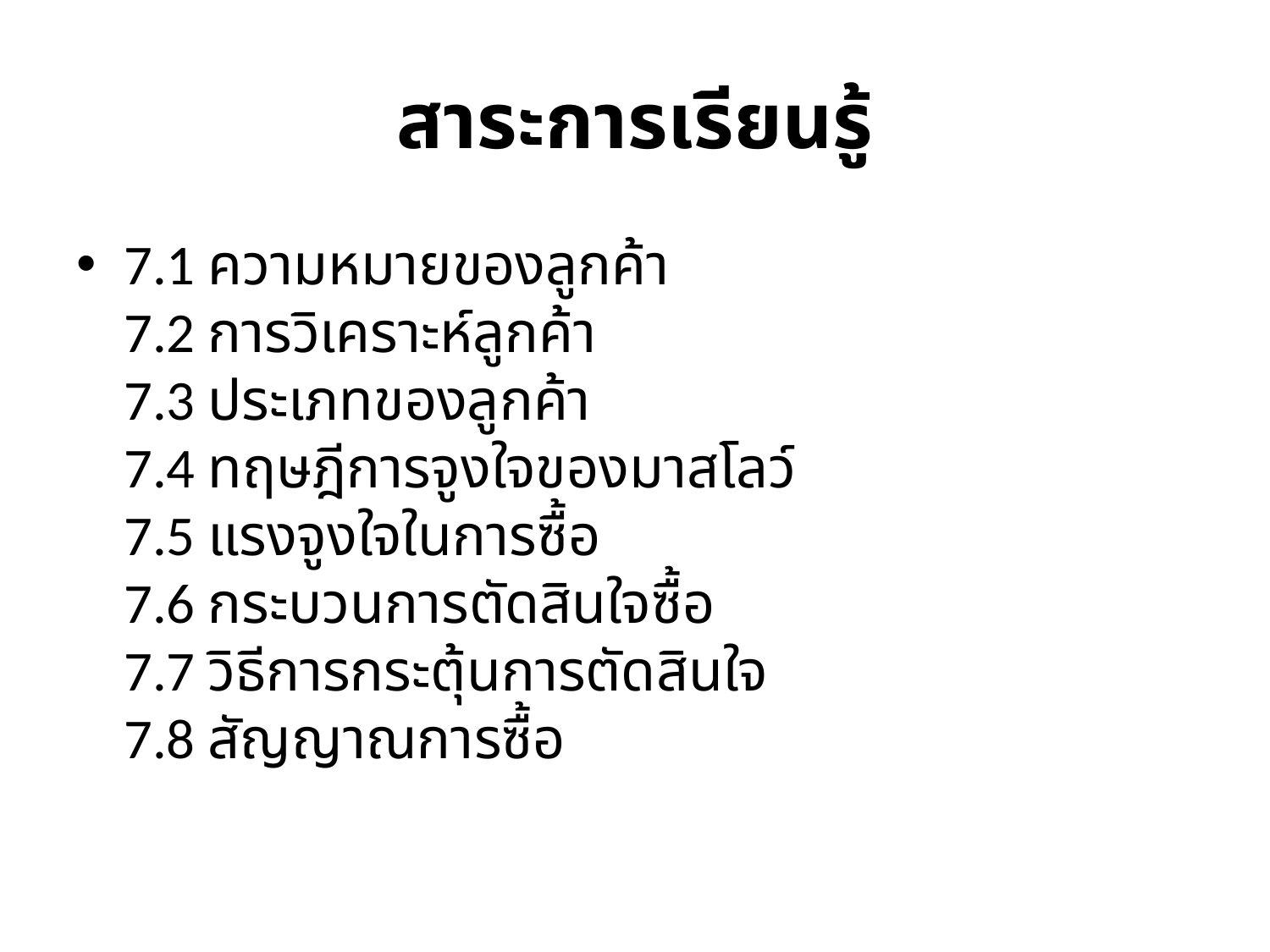

# สาระการเรียนรู้
7.1 ความหมายของลูกค้า
7.2 การวิเคราะห์ลูกค้า
7.3 ประเภทของลูกค้า
7.4 ทฤษฎีการจูงใจของมาสโลว์
7.5 แรงจูงใจในการซื้อ
7.6 กระบวนการตัดสินใจซื้อ
7.7 วิธีการกระตุ้นการตัดสินใจ
7.8 สัญญาณการซื้อ